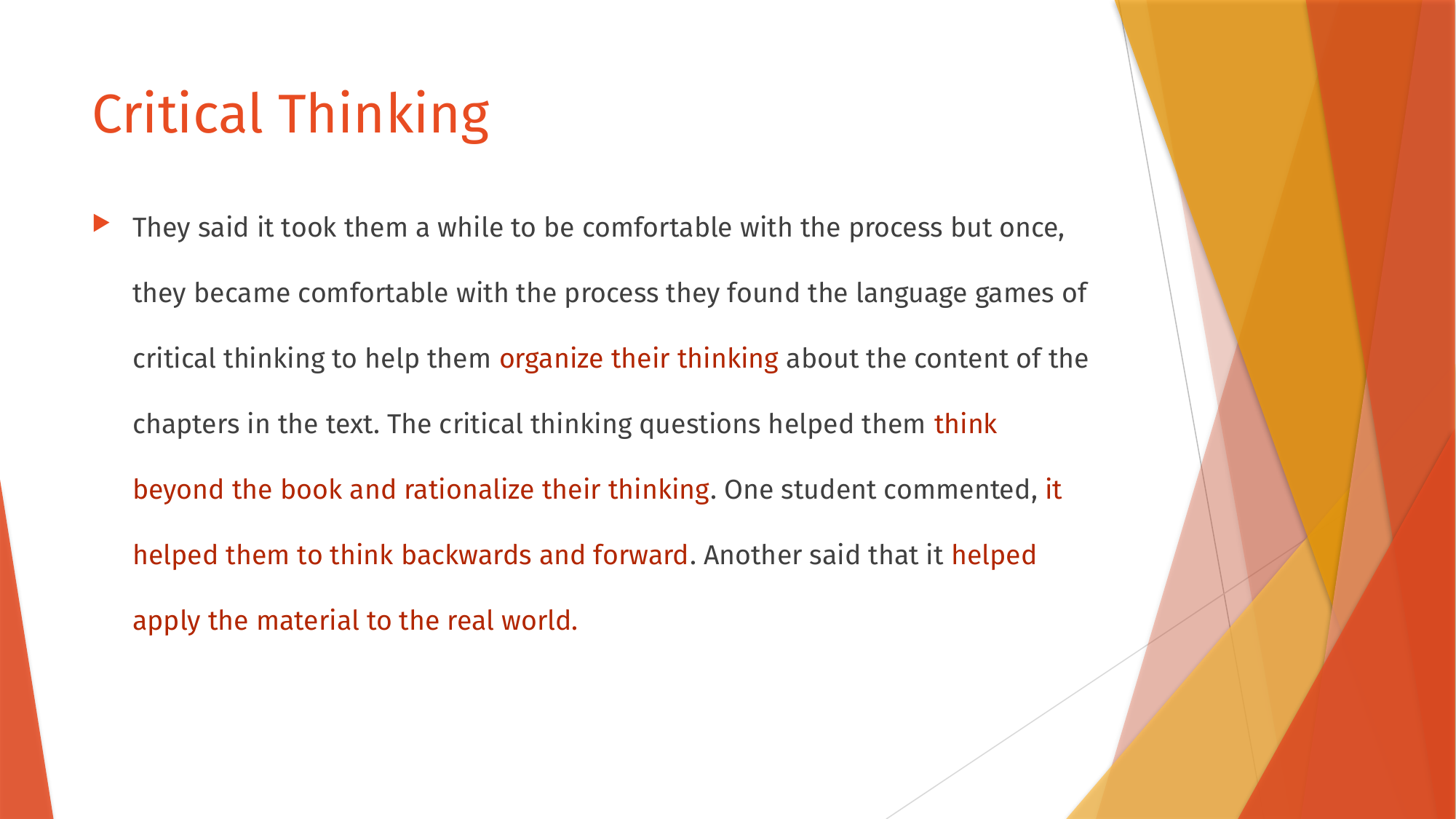

# Critical Thinking
They said it took them a while to be comfortable with the process but once, they became comfortable with the process they found the language games of critical thinking to help them organize their thinking about the content of the chapters in the text. The critical thinking questions helped them think beyond the book and rationalize their thinking. One student commented, it helped them to think backwards and forward. Another said that it helped apply the material to the real world.